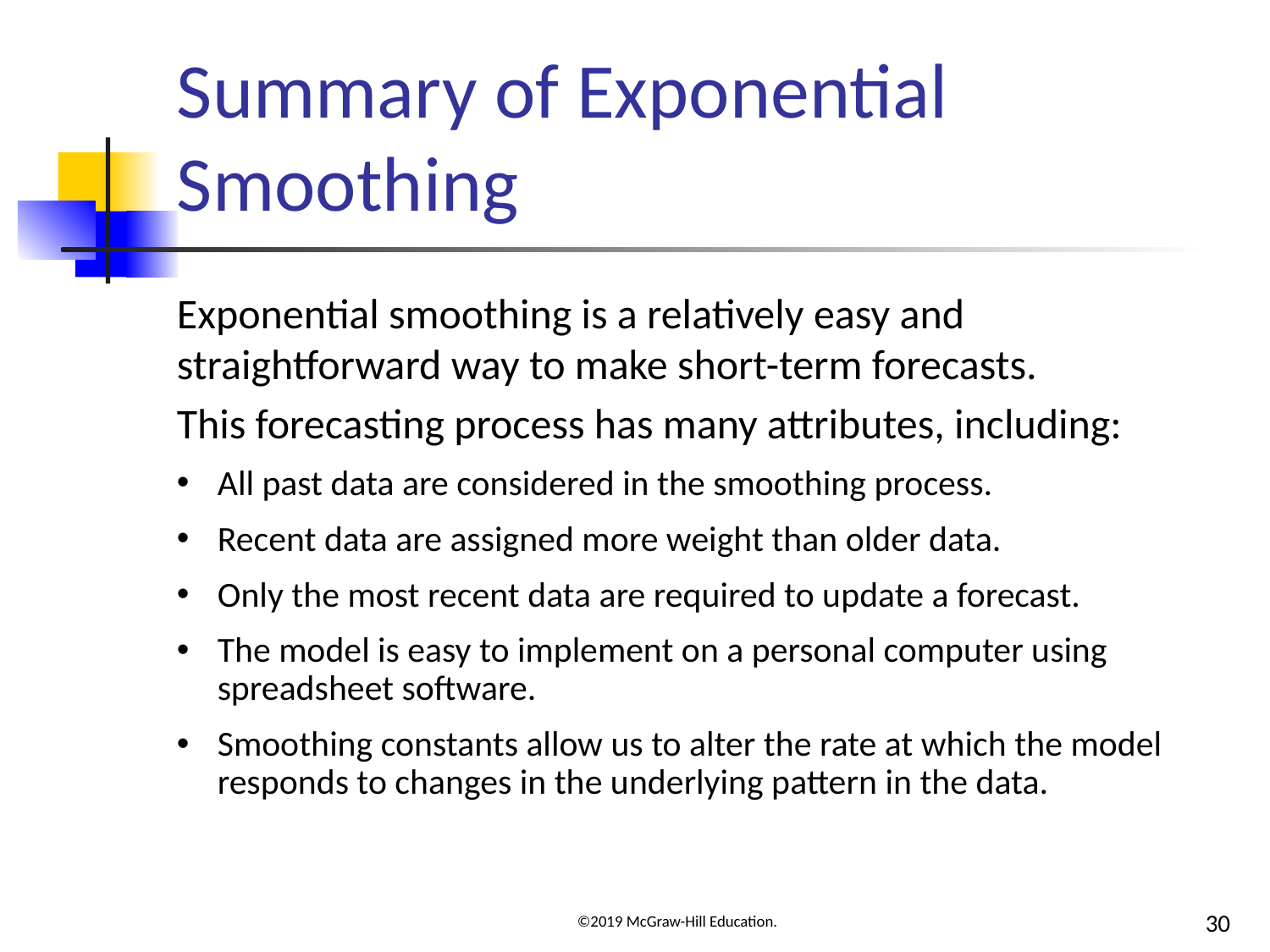

# Summary of Exponential Smoothing
Exponential smoothing is a relatively easy and straightforward way to make short-term forecasts.
This forecasting process has many attributes, including:
All past data are considered in the smoothing process.
Recent data are assigned more weight than older data.
Only the most recent data are required to update a forecast.
The model is easy to implement on a personal computer using spreadsheet software.
Smoothing constants allow us to alter the rate at which the model responds to changes in the underlying pattern in the data.